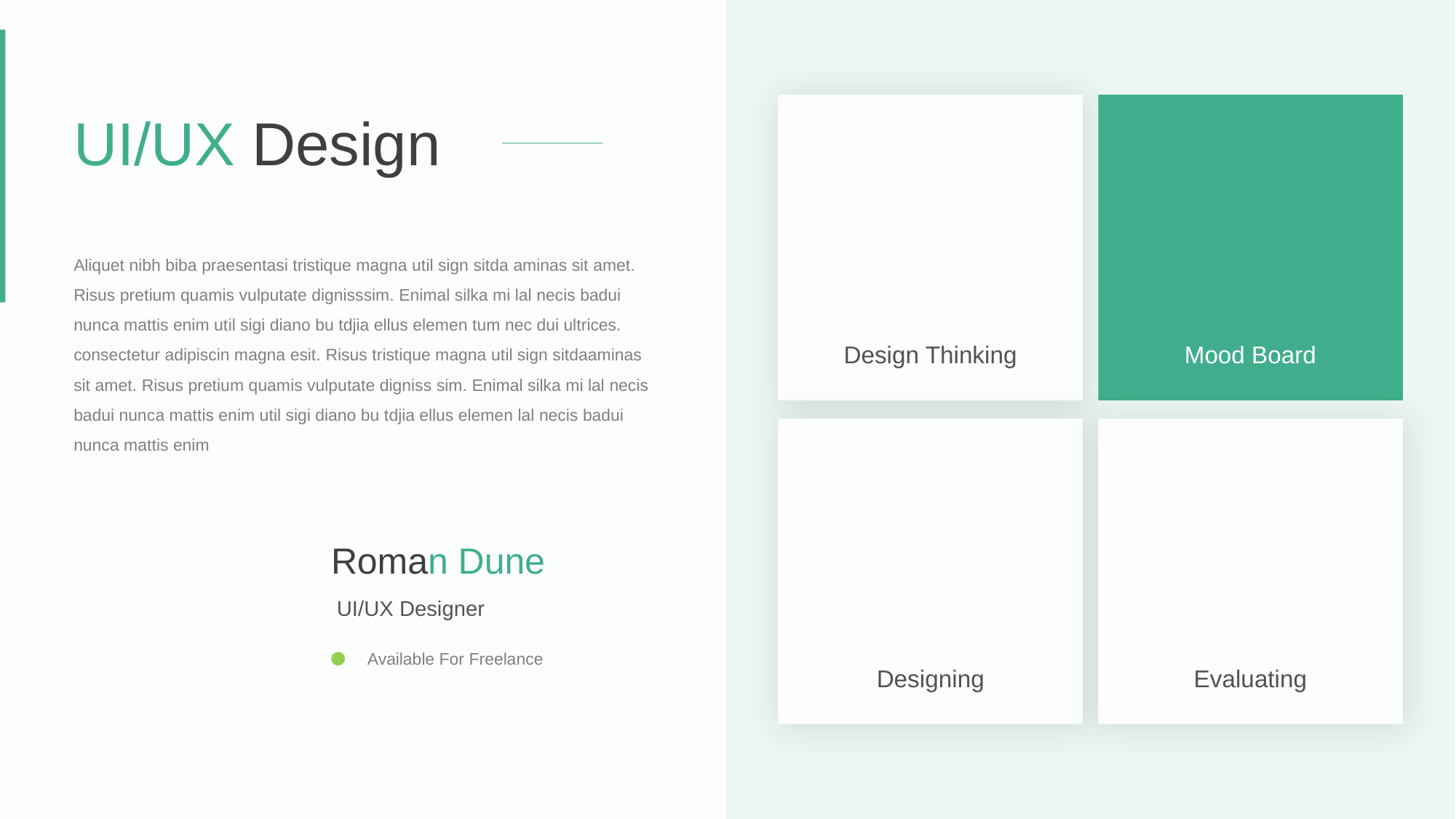

UI/UX Design

Aliquet nibh biba praesentasi tristique magna util sign sitda aminas sit amet. Risus pretium quamis vulputate dignisssim. Enimal silka mi lal necis badui nunca mattis enim util sigi diano bu tdjia ellus elemen tum nec dui ultrices. consectetur adipiscin magna esit. Risus tristique magna util sign sitdaaminas sit amet. Risus pretium quamis vulputate digniss sim. Enimal silka mi lal necis badui nunca mattis enim util sigi diano bu tdjia ellus elemen lal necis badui nunca mattis enim
Design Thinking
Mood Board

Roman Dune
UI/UX Designer
Available For Freelance

Designing
Evaluating